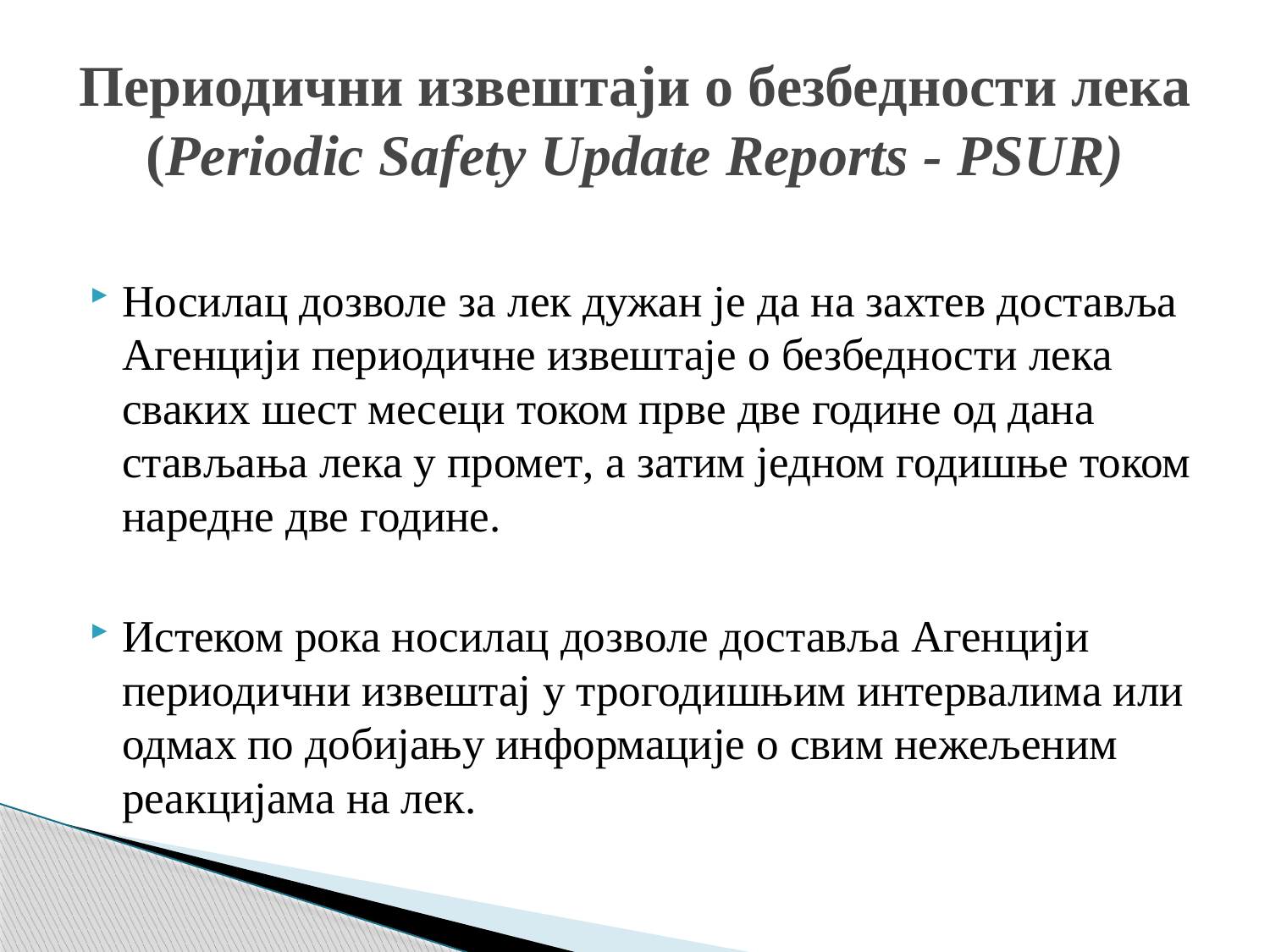

# Периодични извештаји о безбедности лека (Periodic Safety Update Rеports - PSUR)

Носилац дозволе за лек дужан је да на захтев доставља Агенцији периодичне извештаје о безбедности лека сваких шест месеци током прве две године од дана стављања лека у промет, а затим једном годишње током наредне две године.

Истеком рока носилац дозволе доставља Агенцији периодични извештај у трогодишњим интервалима или одмах по добијању информације о свим нежељеним реакцијама на лек.